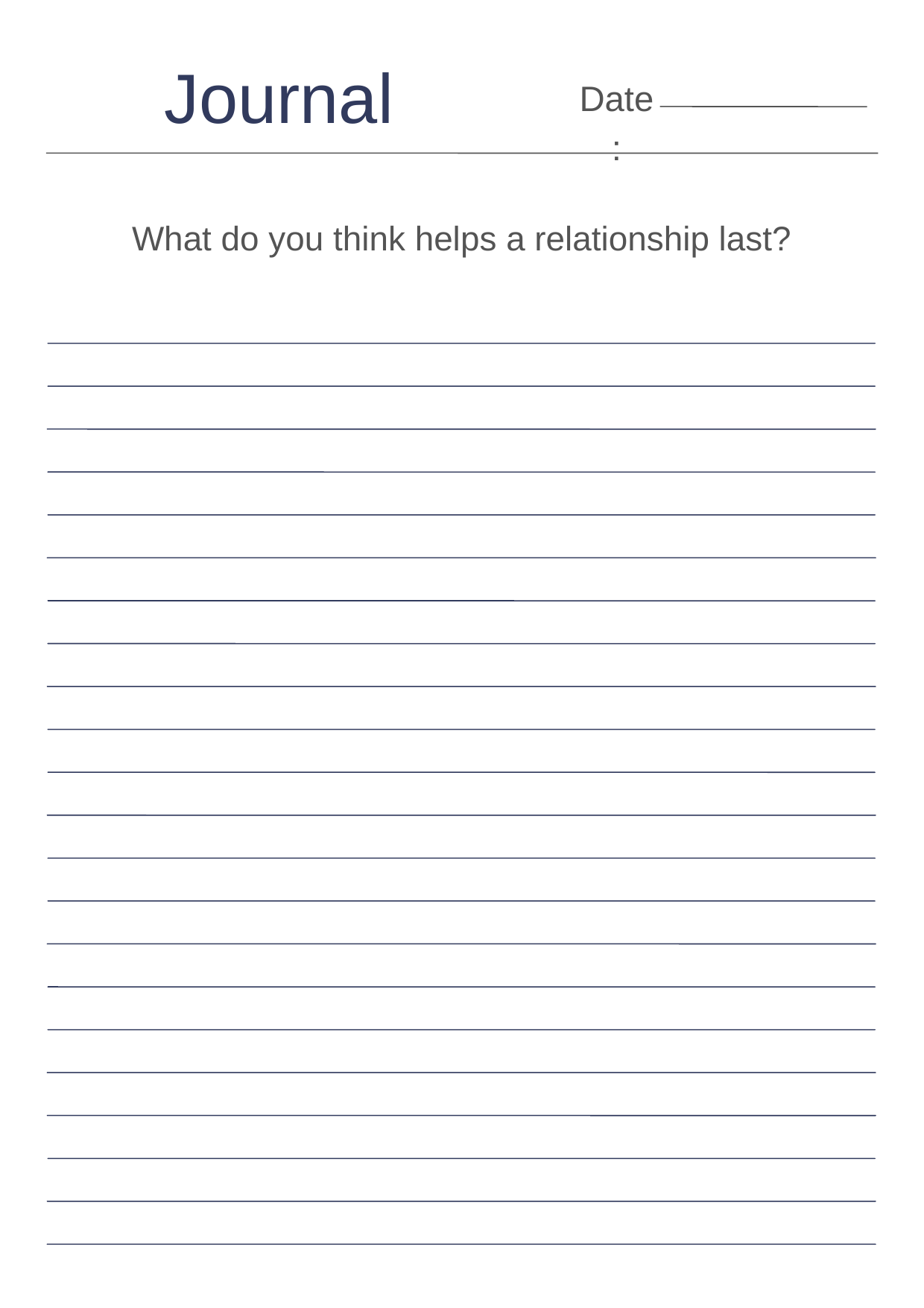

Journal
Date:

What do you think helps a relationship last?